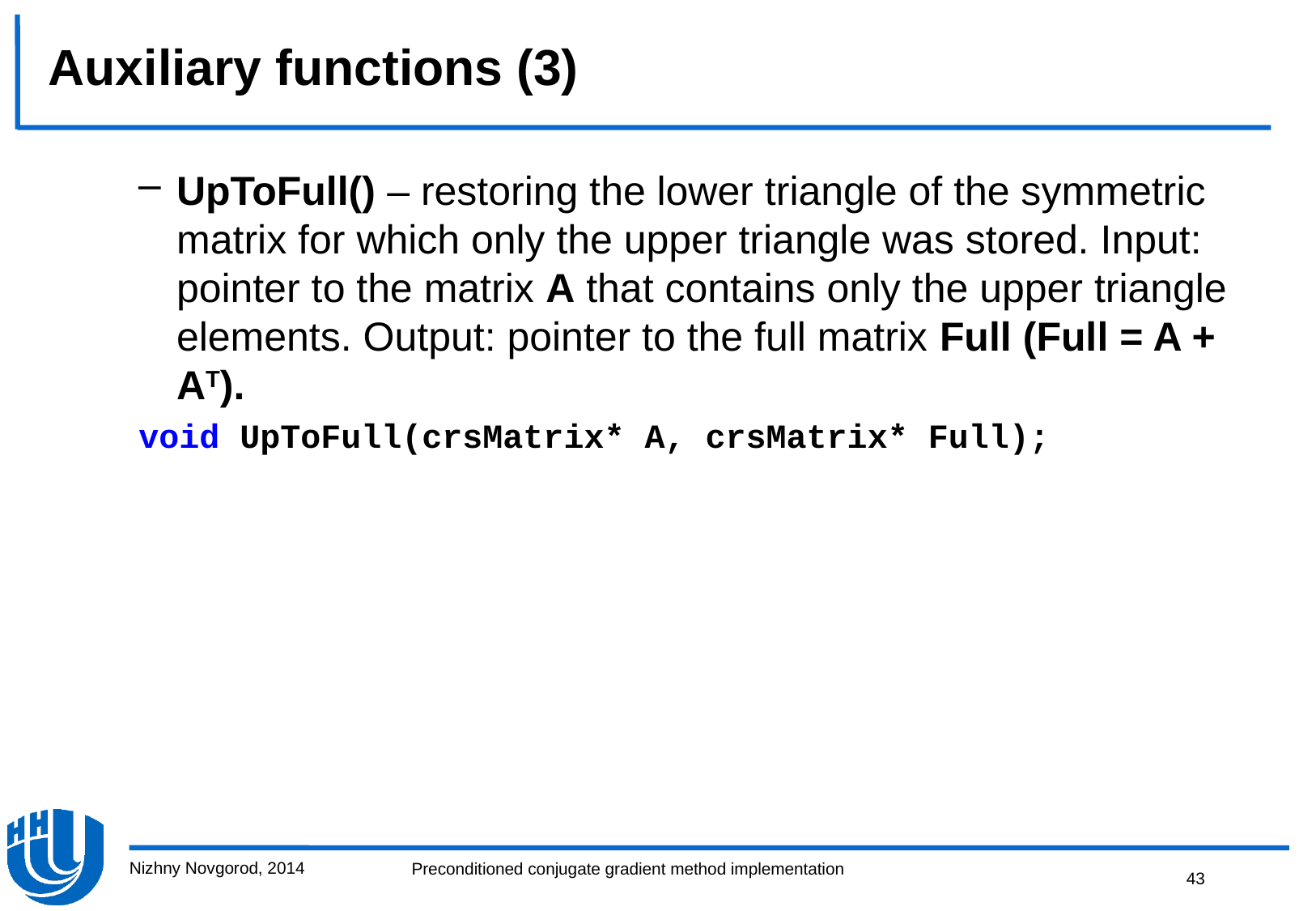

# Auxiliary functions (3)
UpToFull() – restoring the lower triangle of the symmetric matrix for which only the upper triangle was stored. Input: pointer to the matrix A that contains only the upper triangle elements. Output: pointer to the full matrix Full (Full = A + AT).
void UpToFull(crsMatrix* A, crsMatrix* Full);

Nizhny Novgorod, 2014
43
Preconditioned conjugate gradient method implementation